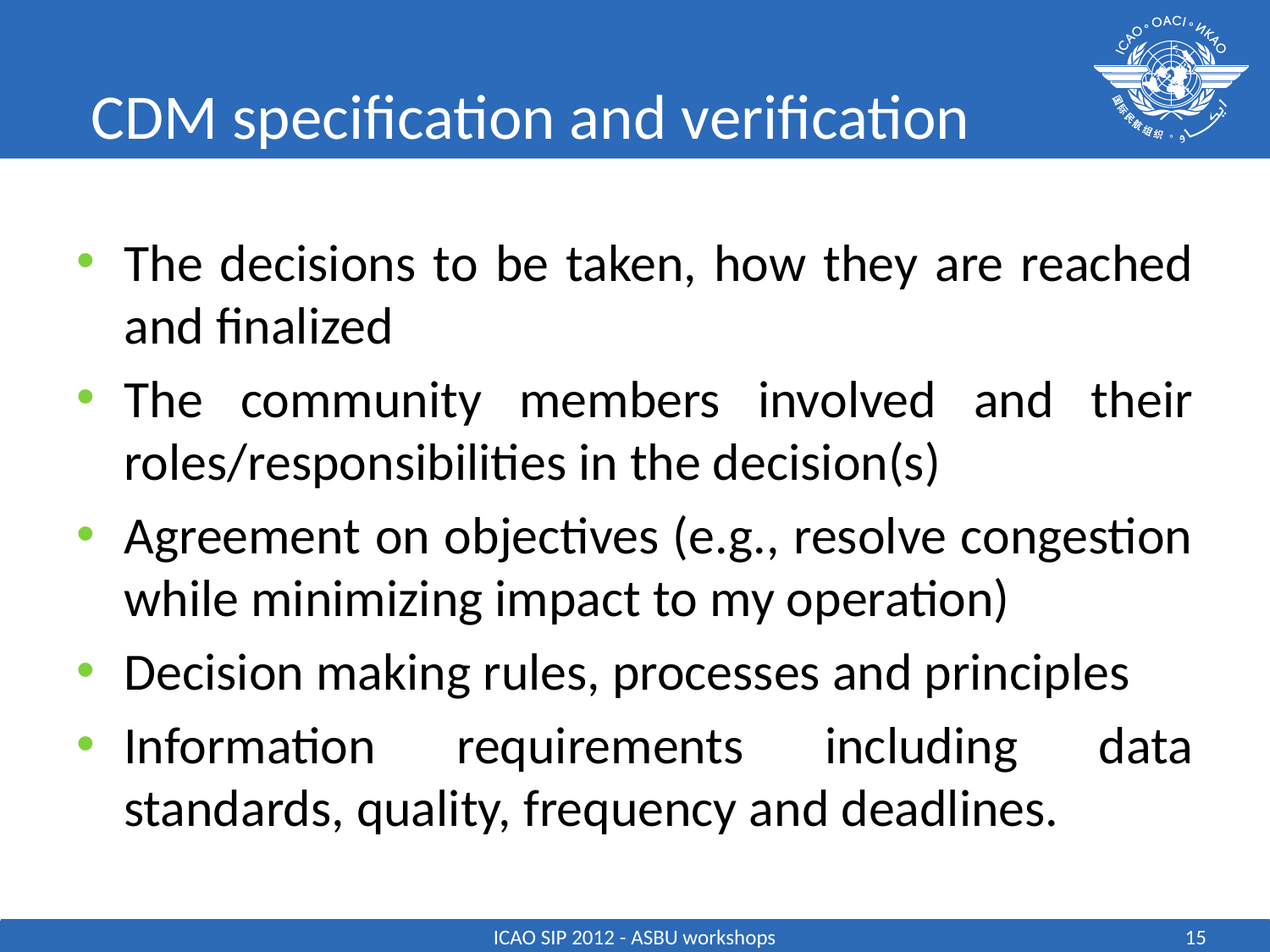

# CDM specification and verification
The decisions to be taken, how they are reached and finalized
The community members involved and their roles/responsibilities in the decision(s)
Agreement on objectives (e.g., resolve congestion while minimizing impact to my operation)
Decision making rules, processes and principles
Information requirements including data standards, quality, frequency and deadlines.

ICAO SIP 2012 - ASBU workshops
15